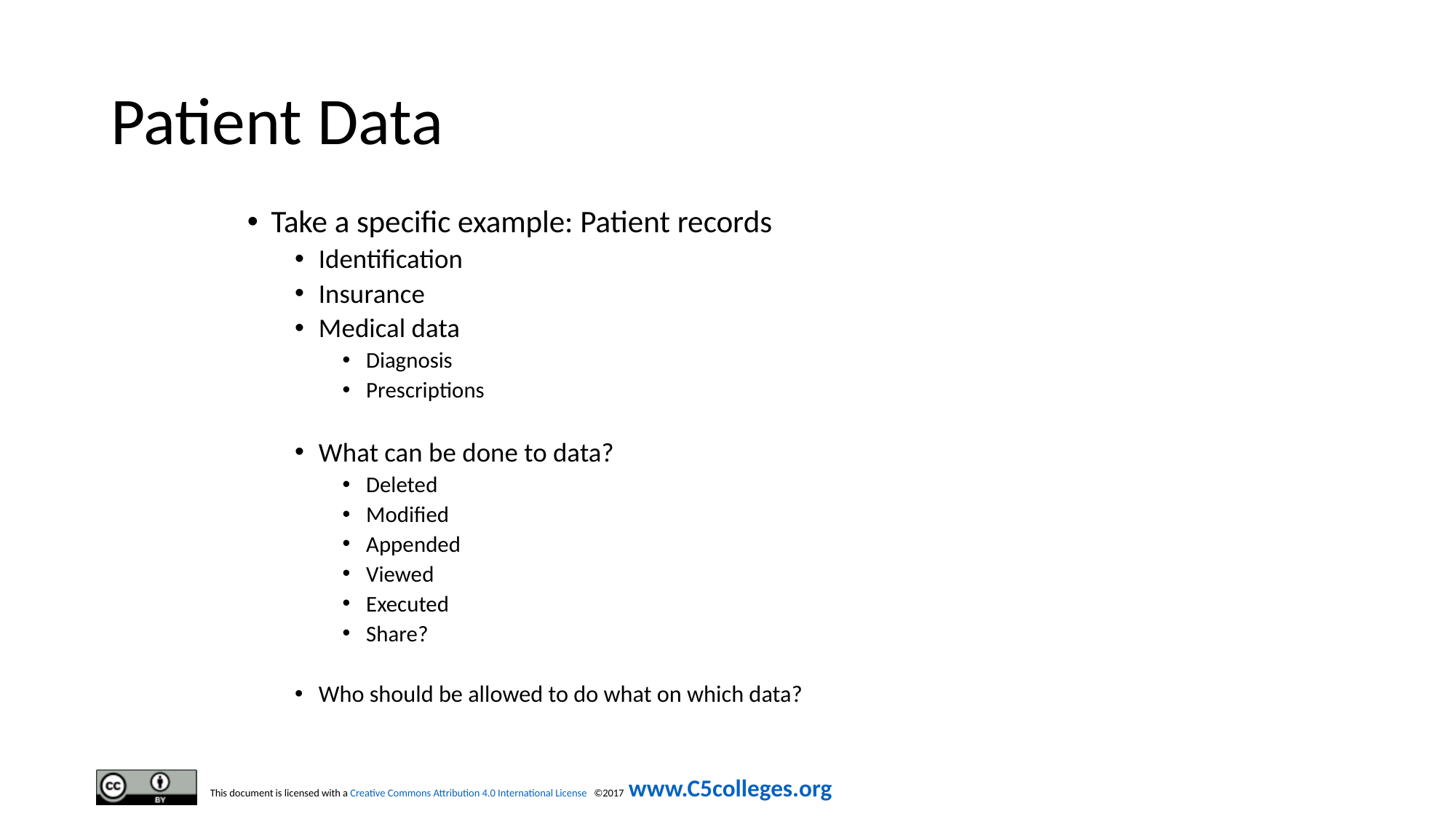

# Patient Data
Take a specific example: Patient records
Identification
Insurance
Medical data
Diagnosis
Prescriptions

What can be done to data?
Deleted
Modified
Appended
Viewed
Executed
Share?

Who should be allowed to do what on which data?